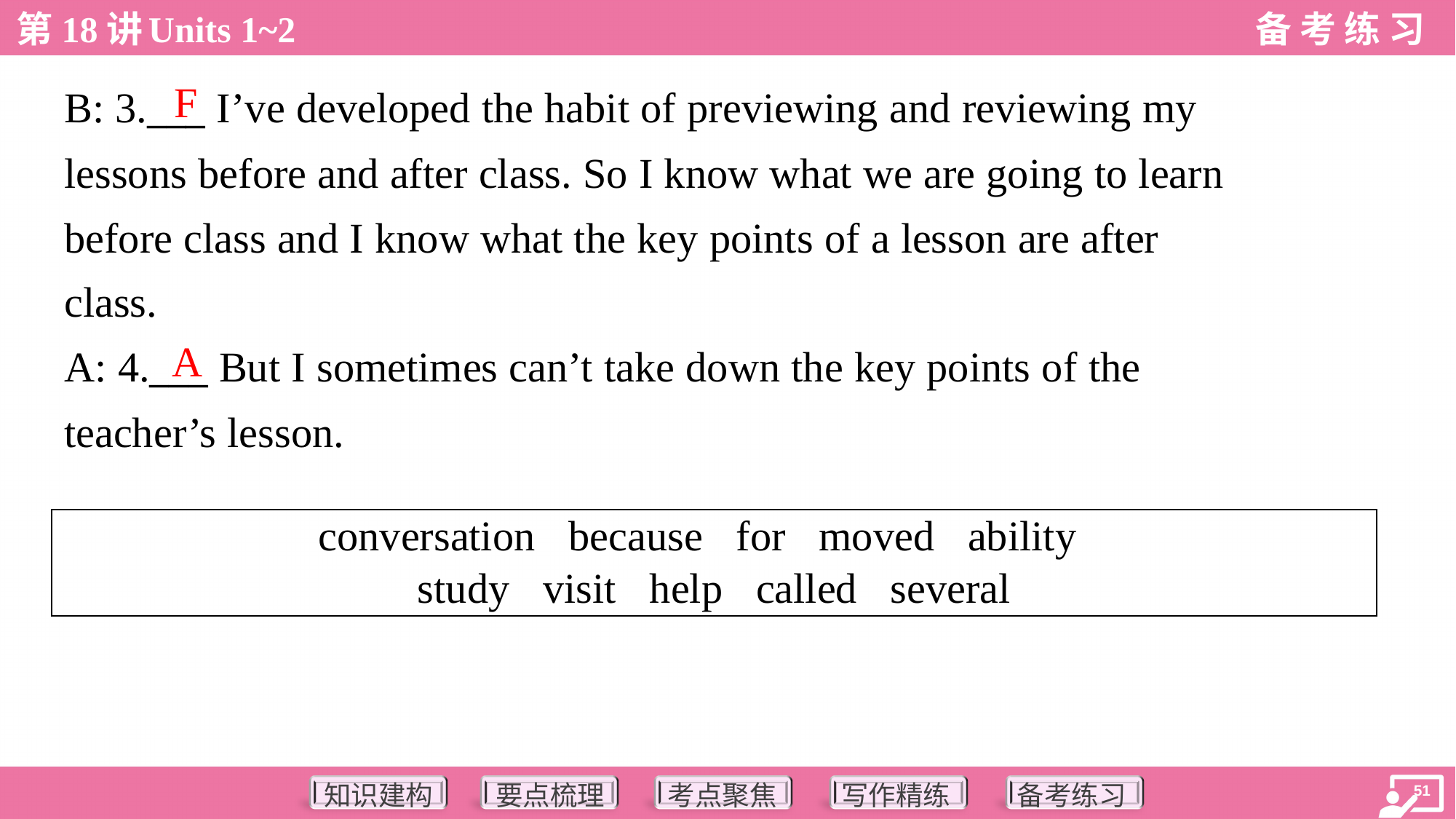

F
B: 3.___ I’ve developed the habit of previewing and reviewing my
lessons before and after class. So I know what we are going to learn
before class and I know what the key points of a lesson are after
class.
A
A: 4.___ But I sometimes can’t take down the key points of the
teacher’s lesson.
| conversation because for moved ability study visit help called several |
| --- |